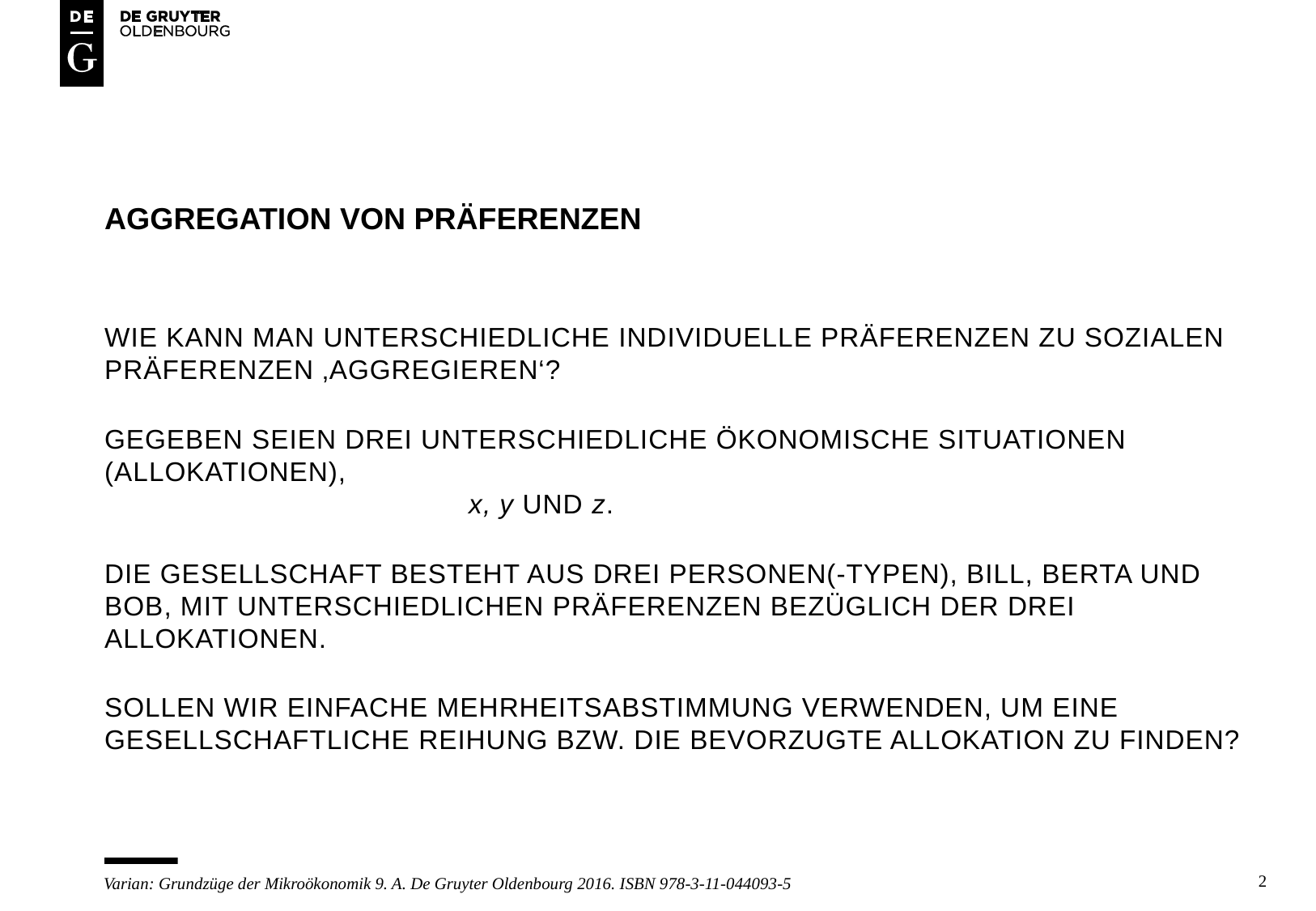

# Aggregation von präferenzen
Wie kann man unterschiedliche individuelle präferenzen zu sozialen präferenzen ‚aggregieren‘?
Gegeben seien drei unterschiedliche ökonomische situationen (Allokationen),
			x, y und z.
Die gesellschaft besteht aus drei personen(-typen), Bill, Berta und Bob, mit unterschiedlichen präferenzen bezüglich der drei allokationen.
Sollen wir einfache mehrheitsabstimmung verwenden, um eine gesellschaftliche reihung bzw. die bevorzugte allokation zu finden?
2
Varian: Grundzüge der Mikroökonomik 9. A. De Gruyter Oldenbourg 2016. ISBN 978-3-11-044093-5